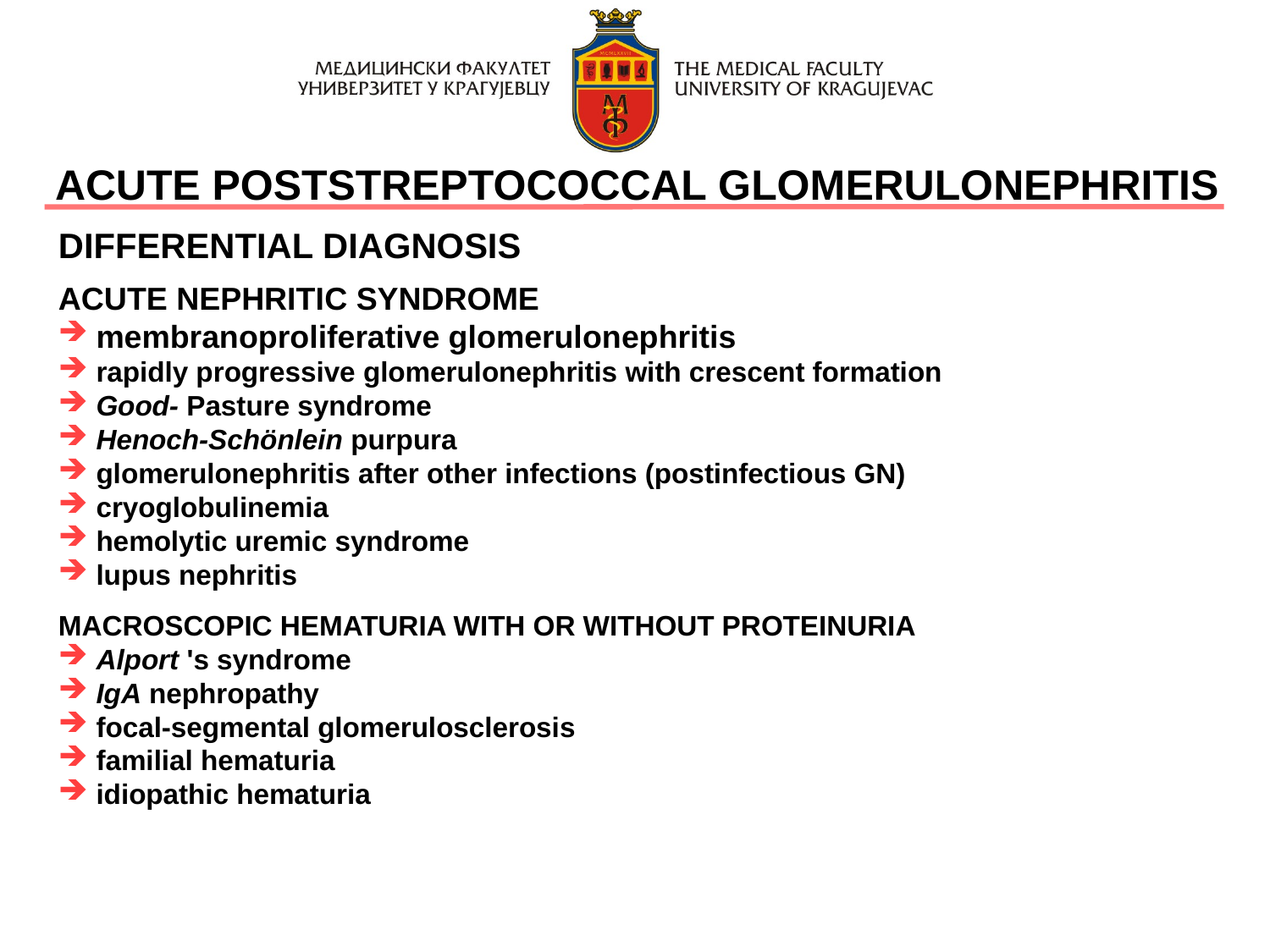

ACUTE POSTSTREPTOCOCCAL GLOMERULONEPHRITIS

DIFFERENTIAL DIAGNOSIS

ACUTE NEPHRITIC SYNDROME
 membranoproliferative glomerulonephritis
 rapidly progressive glomerulonephritis with crescent formation
 Good- Pasture syndrome
 Henoch-Schönlein purpura
 glomerulonephritis after other infections (postinfectious GN)
 cryoglobulinemia
 hemolytic uremic syndrome
 lupus nephritis

MACROSCOPIC HEMATURIA WITH OR WITHOUT PROTEINURIA
 Alport 's syndrome
 IgA nephropathy
 focal-segmental glomerulosclerosis
 familial hematuria
 idiopathic hematuria